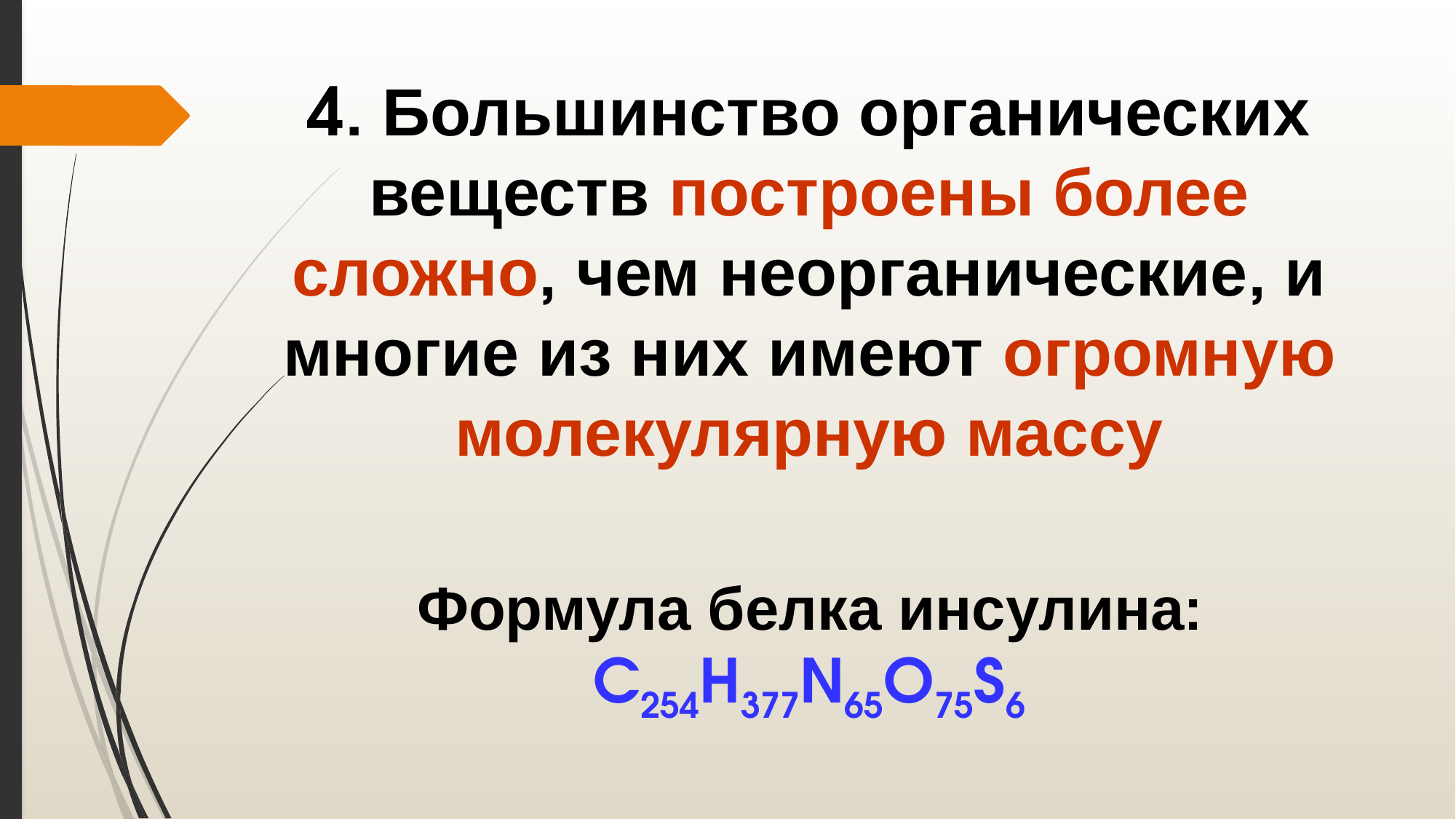

4. Большинство органических веществ построены более сложно, чем неорганические, и многие из них имеют огромную молекулярную массу
Формула белка инсулина: C254H377N65O75S6